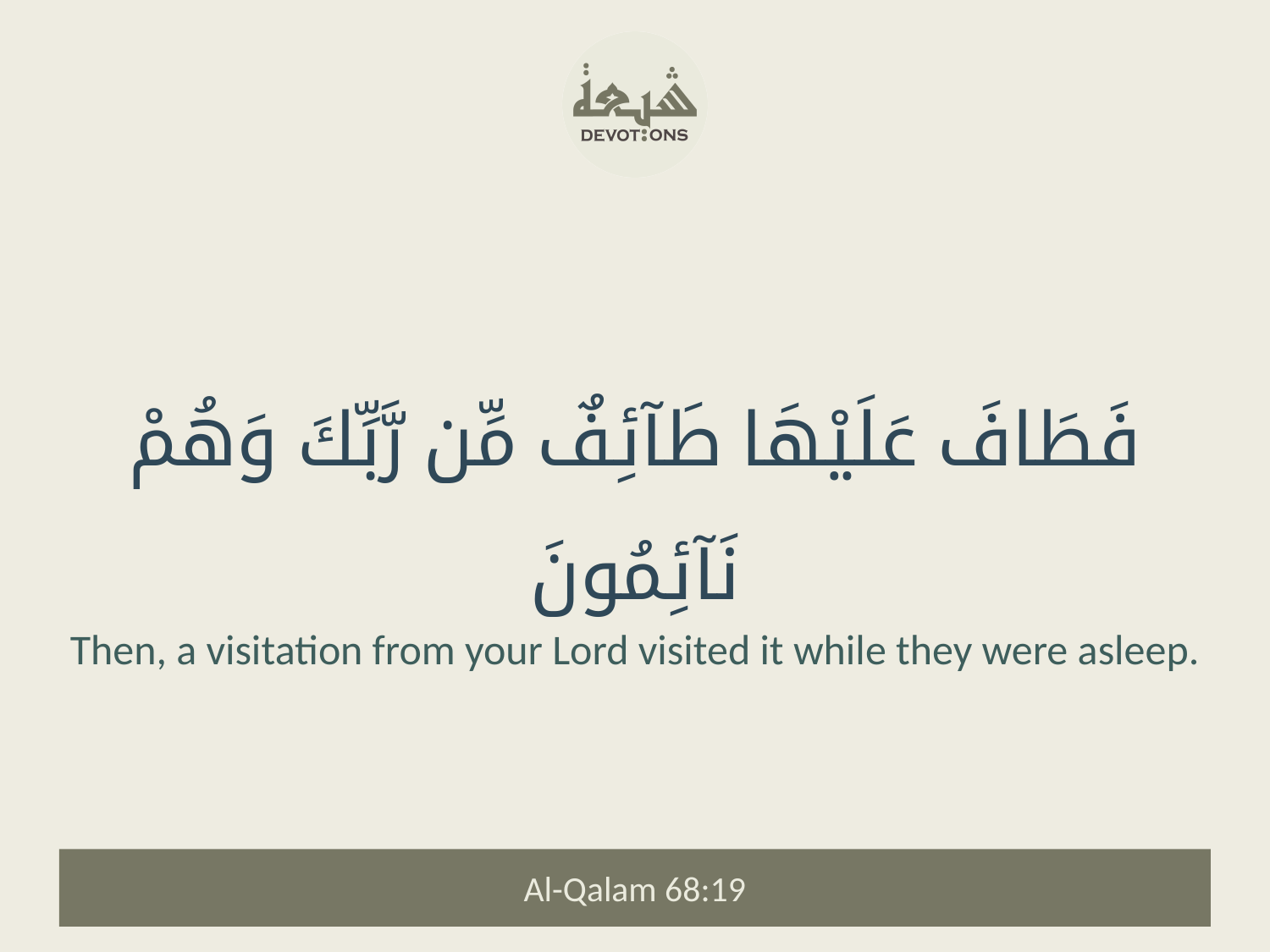

فَطَافَ عَلَيْهَا طَآئِفٌ مِّن رَّبِّكَ وَهُمْ نَآئِمُونَ
Then, a visitation from your Lord visited it while they were asleep.
Al-Qalam 68:19